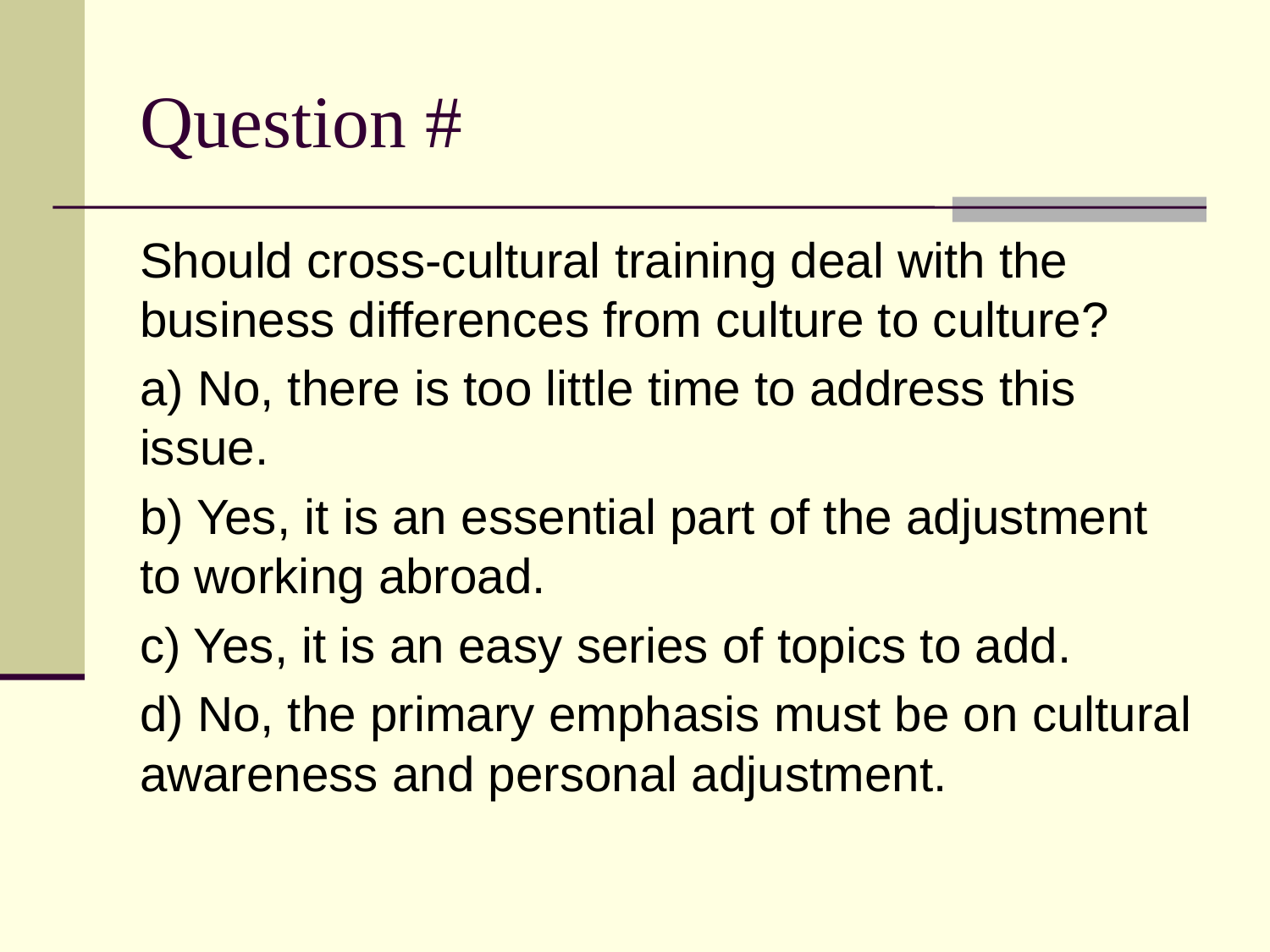

# Question #
Should cross-cultural training deal with the business differences from culture to culture?
a) No, there is too little time to address this issue.
b) Yes, it is an essential part of the adjustment to working abroad.
c) Yes, it is an easy series of topics to add.
d) No, the primary emphasis must be on cultural awareness and personal adjustment.